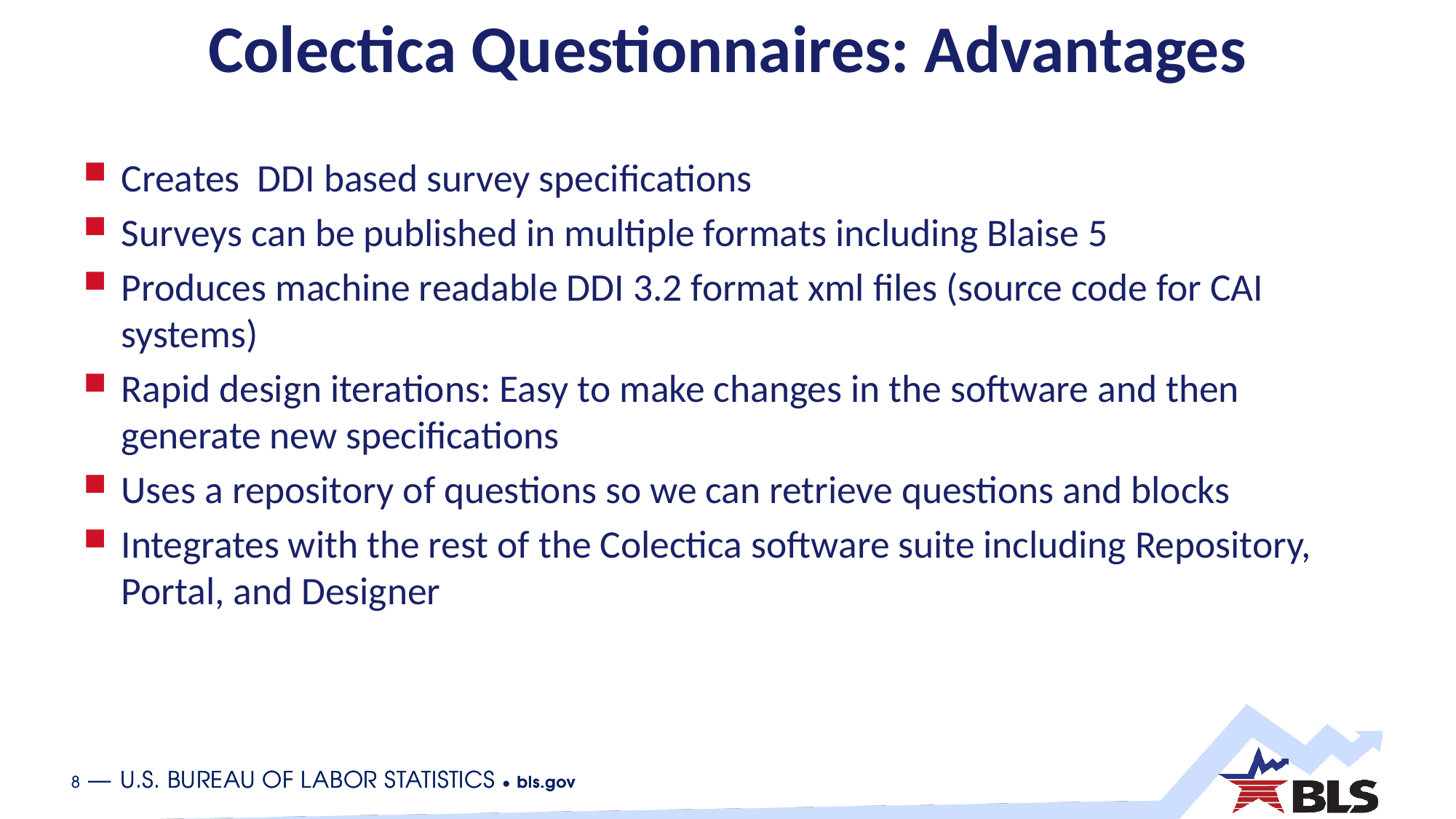

# Colectica Questionnaires: Advantages
Creates  DDI based survey specifications
Surveys can be published in multiple formats including Blaise 5
Produces machine readable DDI 3.2 format xml files (source code for CAI systems)
Rapid design iterations: Easy to make changes in the software and then generate new specifications
Uses a repository of questions so we can retrieve questions and blocks
Integrates with the rest of the Colectica software suite including Repository, Portal, and Designer